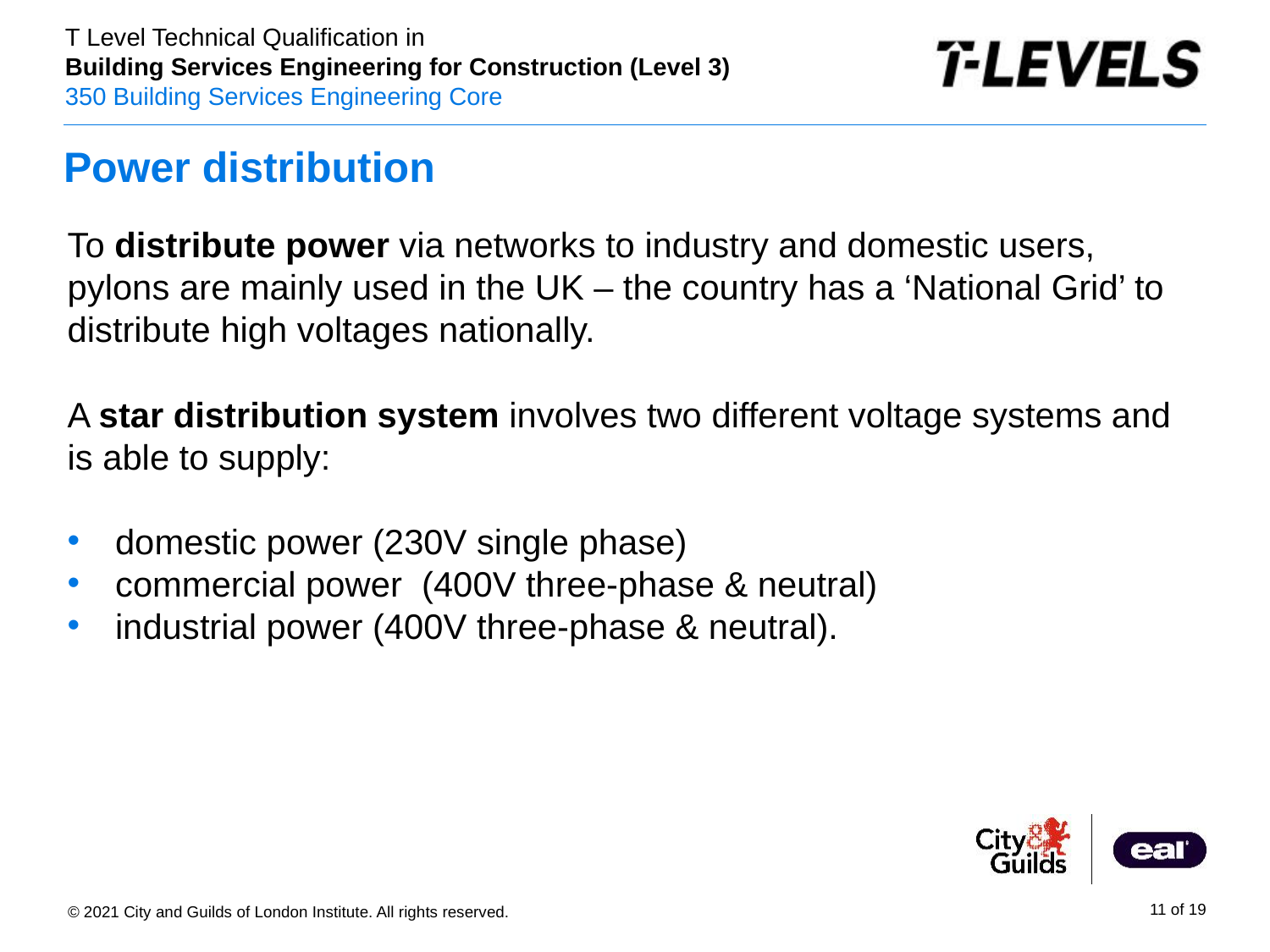

Power distribution
To distribute power via networks to industry and domestic users, pylons are mainly used in the UK – the country has a ‘National Grid’ to distribute high voltages nationally.
A star distribution system involves two different voltage systems and is able to supply:

domestic power (230V single phase)
commercial power  (400V three-phase & neutral)
industrial power (400V three-phase & neutral).